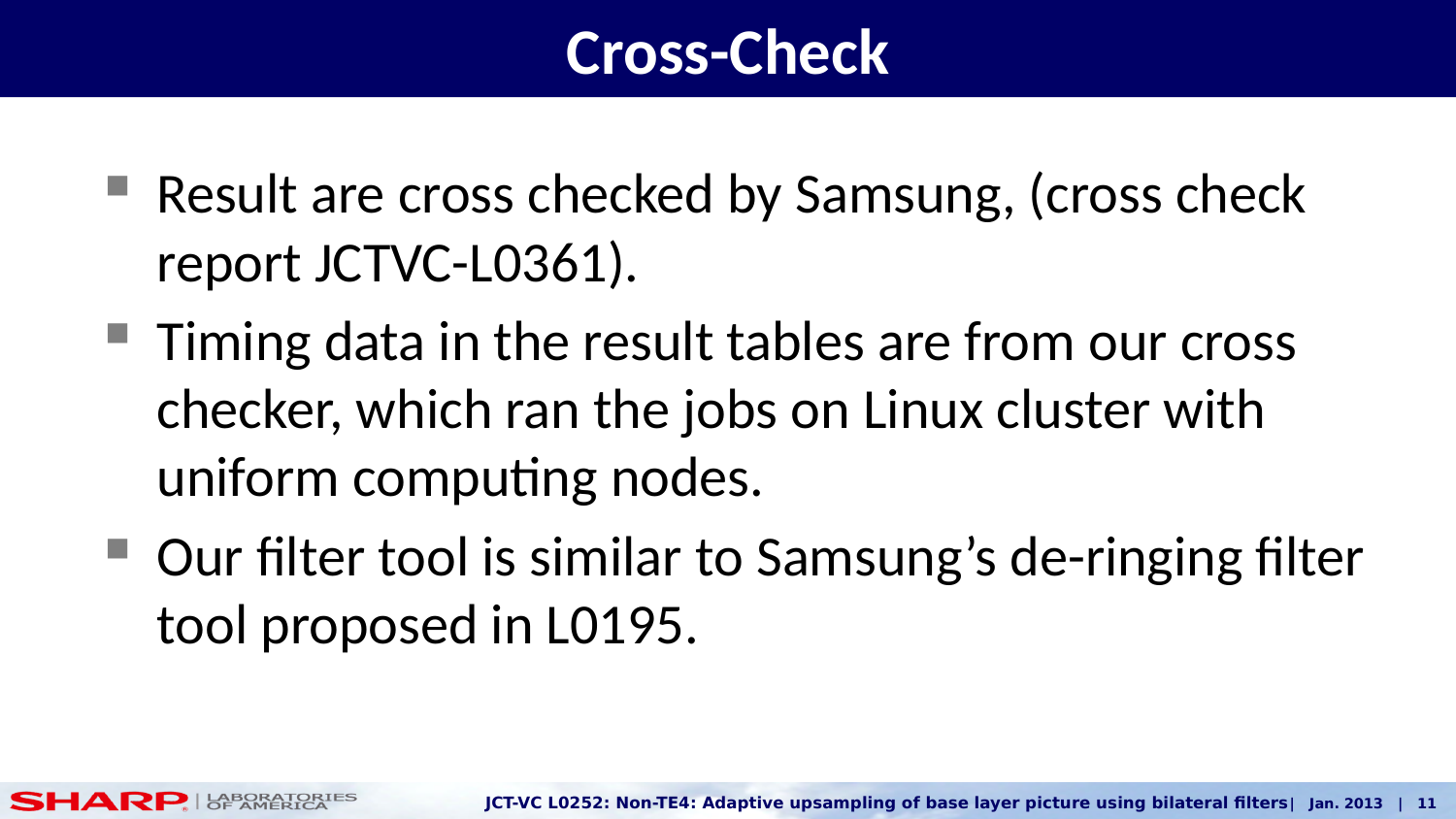

# Cross-Check
Result are cross checked by Samsung, (cross check report JCTVC-L0361).
Timing data in the result tables are from our cross checker, which ran the jobs on Linux cluster with uniform computing nodes.
Our filter tool is similar to Samsung’s de-ringing filter tool proposed in L0195.